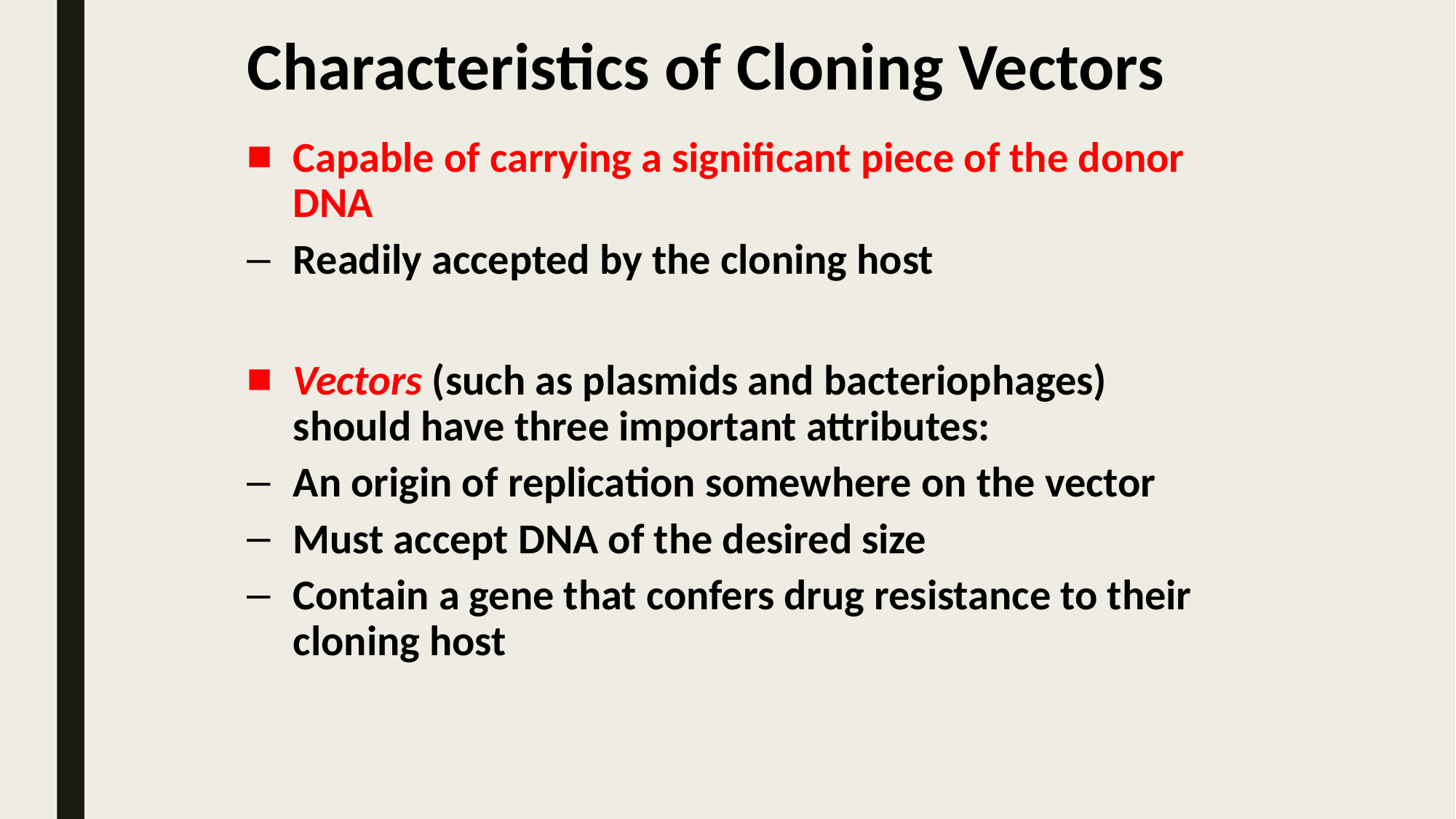

# Characteristics of Cloning Vectors
Capable of carrying a significant piece of the donor DNA
Readily accepted by the cloning host

Vectors (such as plasmids and bacteriophages) should have three important attributes:
An origin of replication somewhere on the vector
Must accept DNA of the desired size
Contain a gene that confers drug resistance to their cloning host